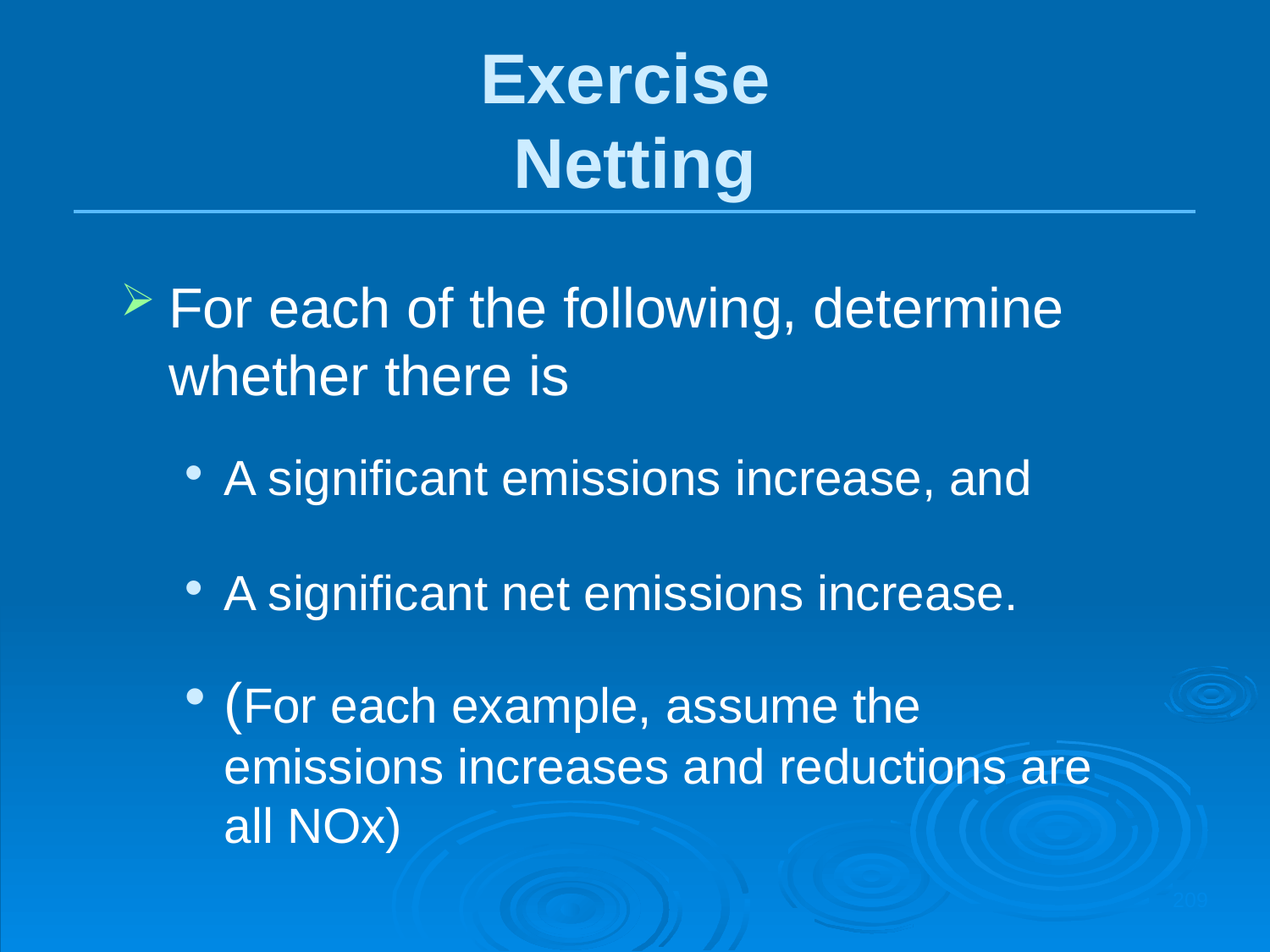

Exercise
Netting

For each of the following, determine whether there is

A significant emissions increase, and

A significant net emissions increase.

(For each example, assume the emissions increases and reductions are all NOx)

209